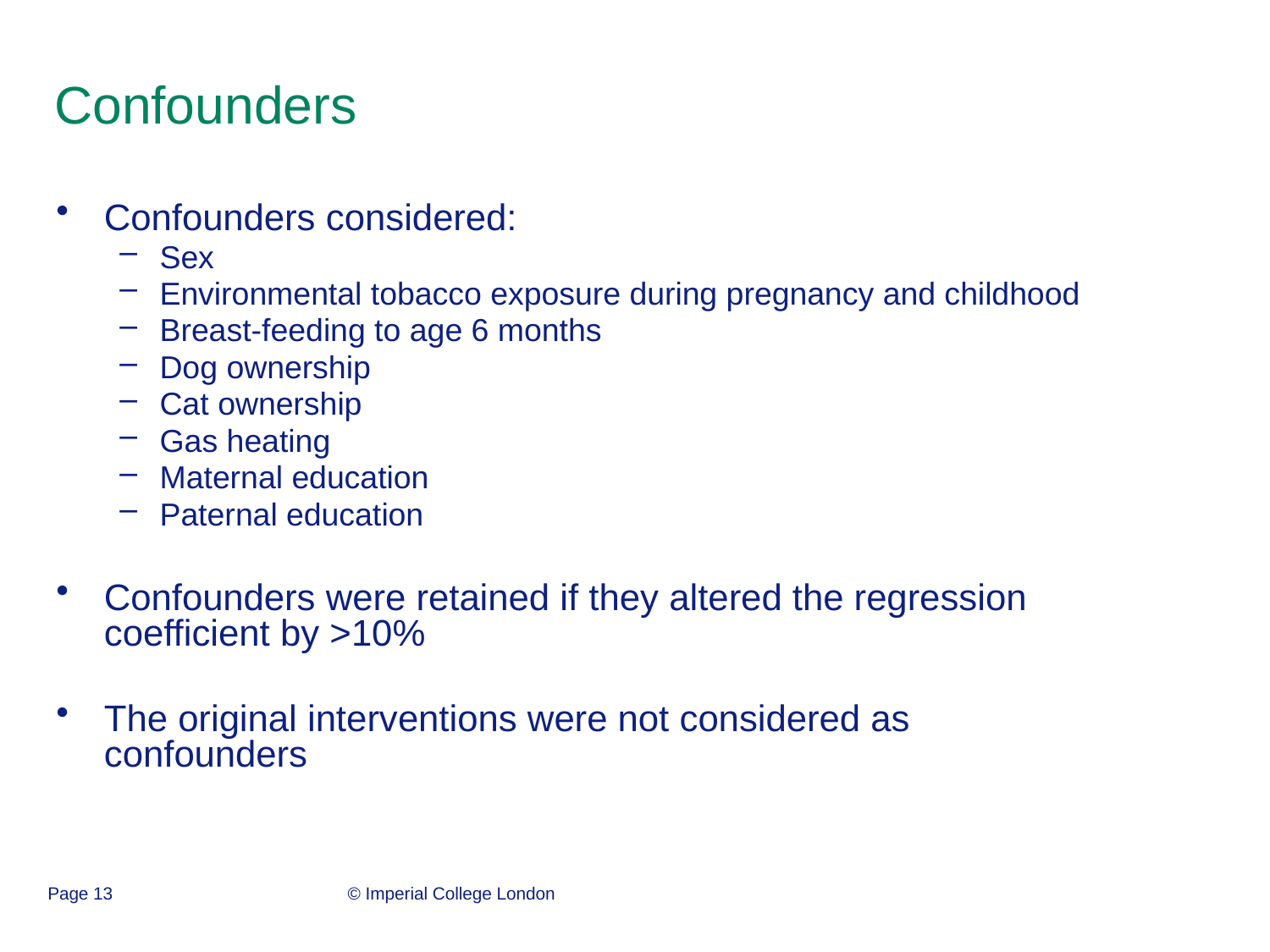

# Confounders
Confounders considered:
Sex
Environmental tobacco exposure during pregnancy and childhood
Breast-feeding to age 6 months
Dog ownership
Cat ownership
Gas heating
Maternal education
Paternal education

Confounders were retained if they altered the regression coefficient by >10%

The original interventions were not considered as confounders

Page 13
© Imperial College London